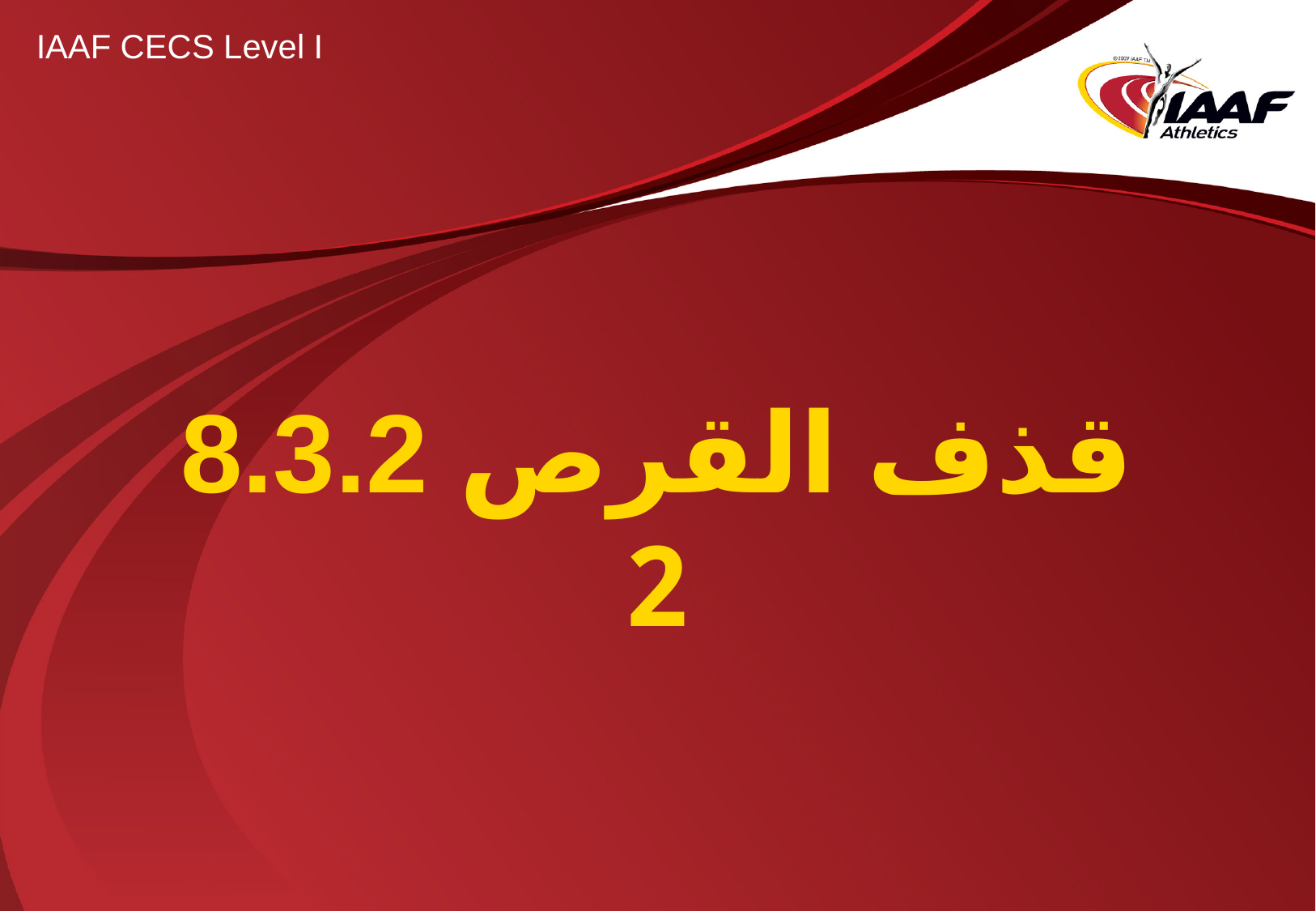

IAAF CECS Level I
# 8.3.2 قذف القرص 2